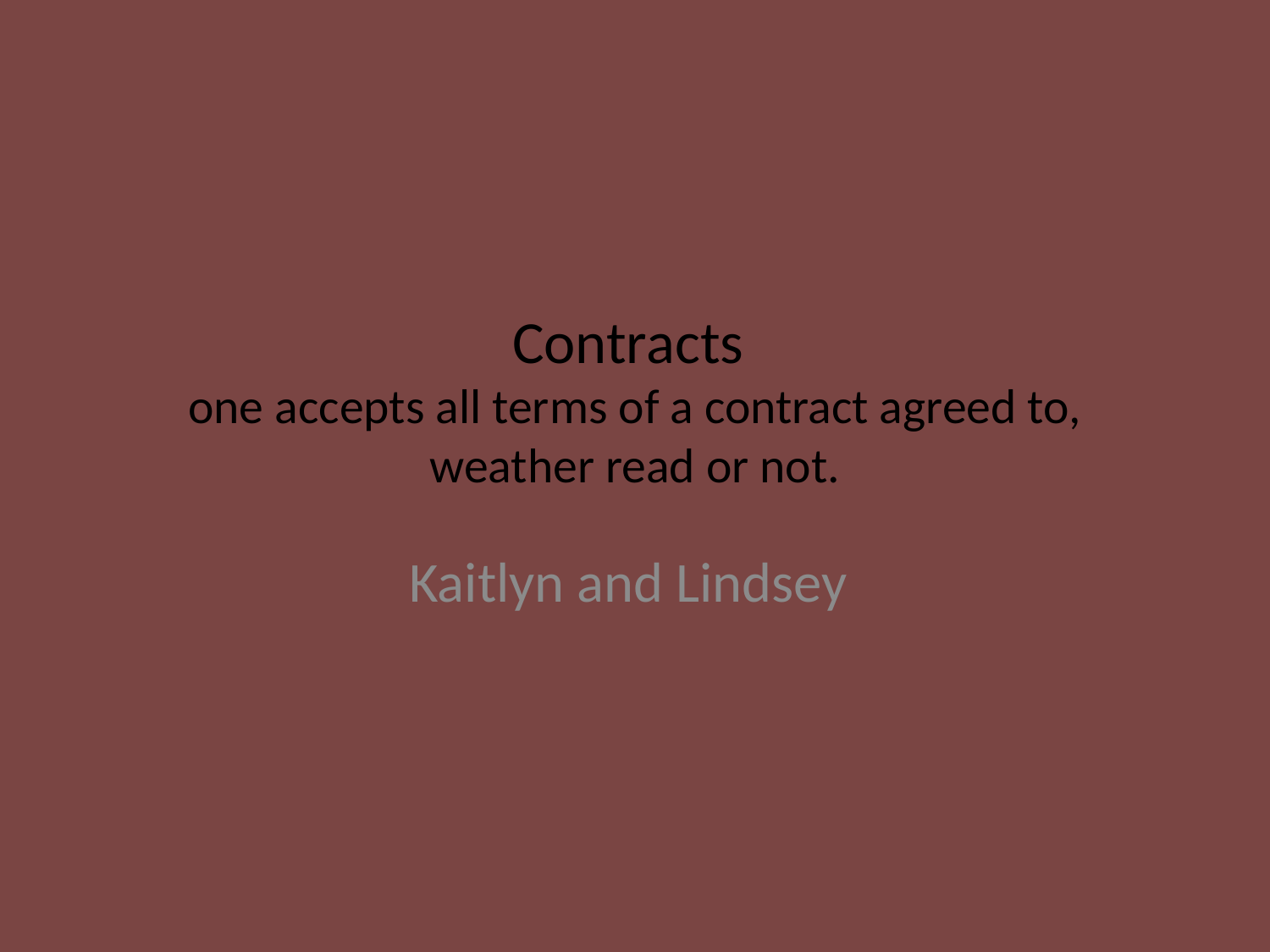

# Contracts one accepts all terms of a contract agreed to, weather read or not.
Kaitlyn and Lindsey